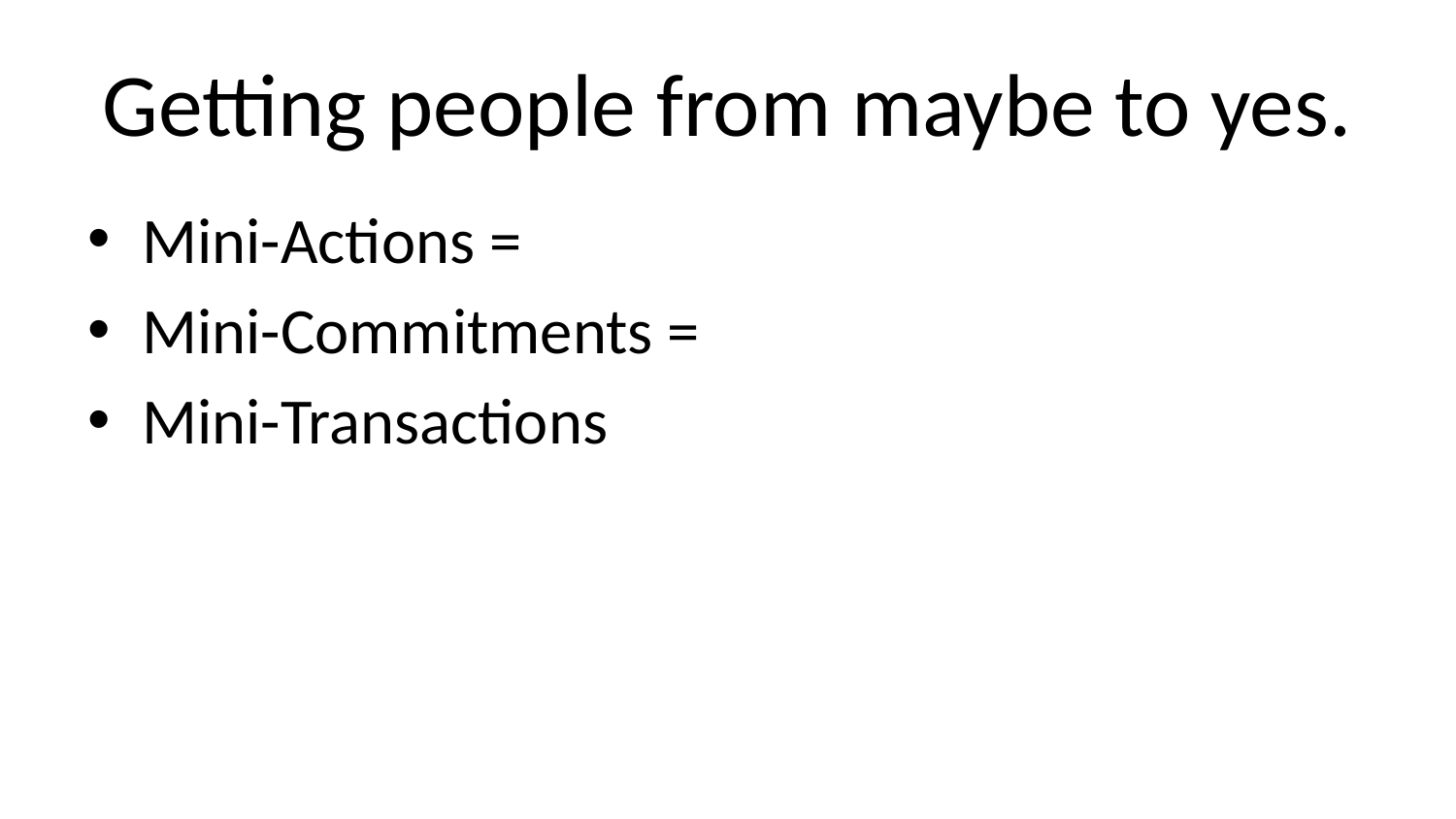

# Getting people from maybe to yes.
Mini-Actions =
Mini-Commitments =
Mini-Transactions